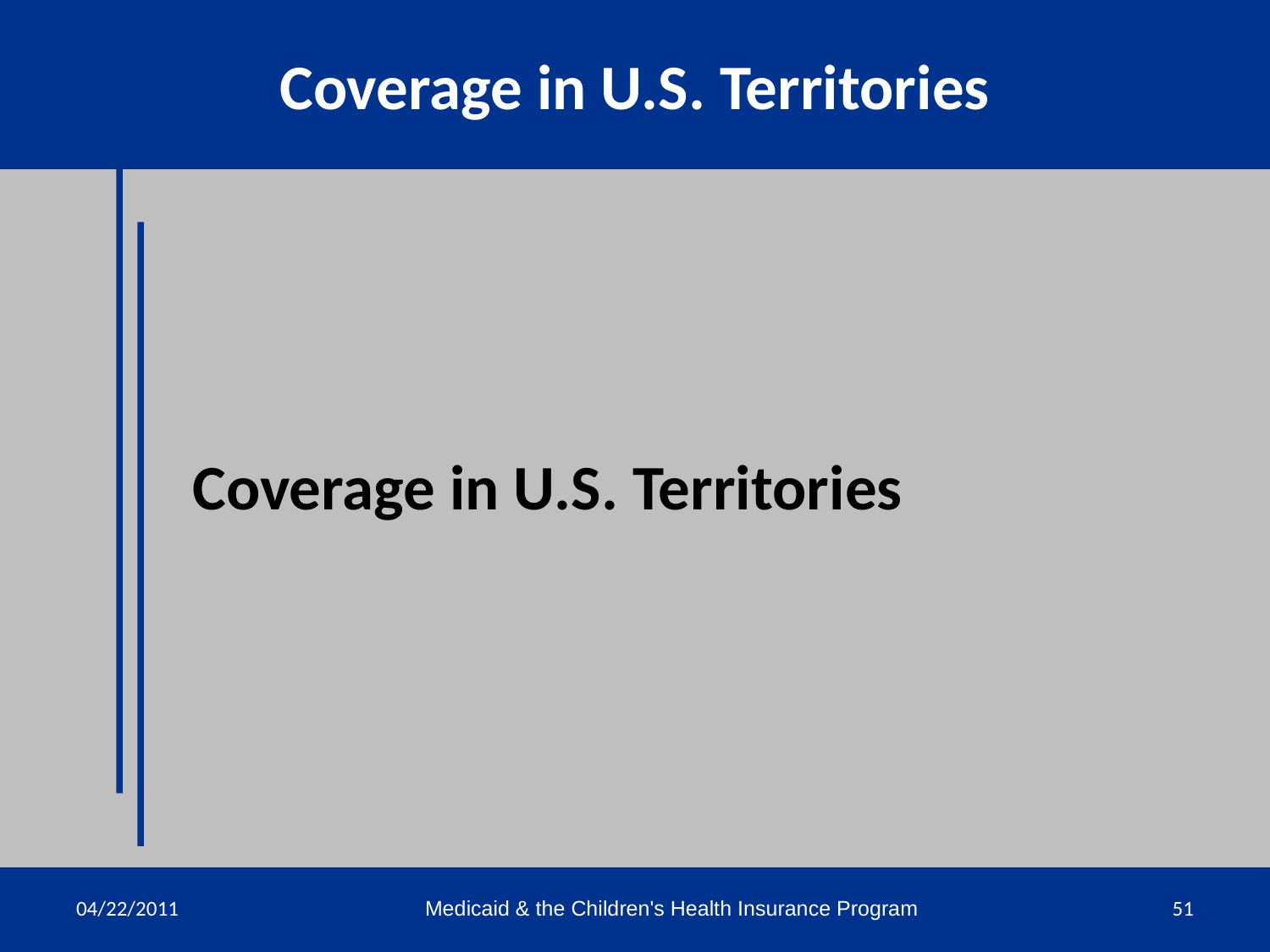

Coverage in U.S. Territories
Coverage in U.S. Territories

04/22/2011
Medicaid & the Children's Health Insurance Program
51